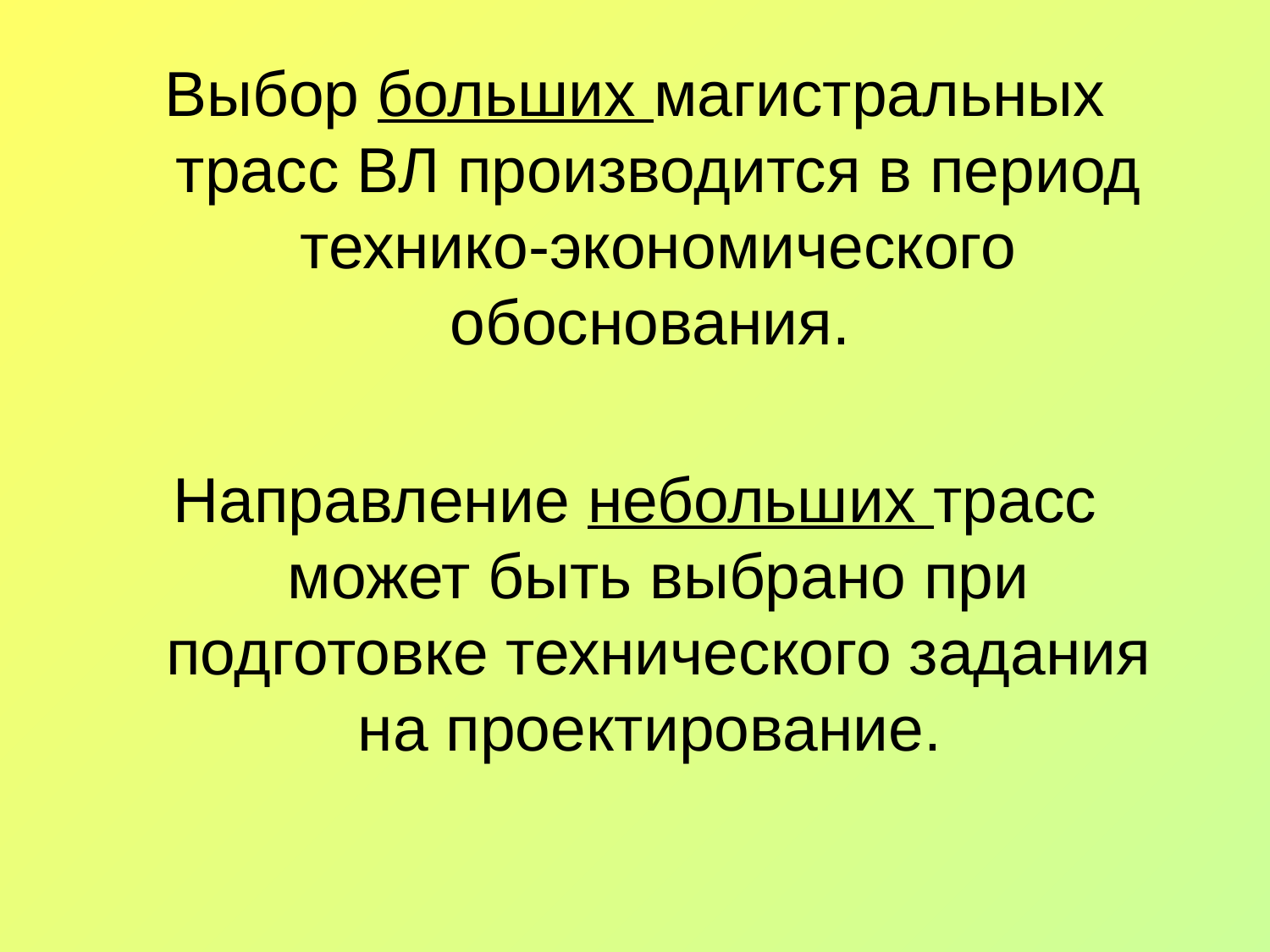

Выбор больших магистральных трасс ВЛ производится в период технико-экономического обоснования.

Направление небольших трасс может быть выбрано при подготовке технического задания на проектирование.